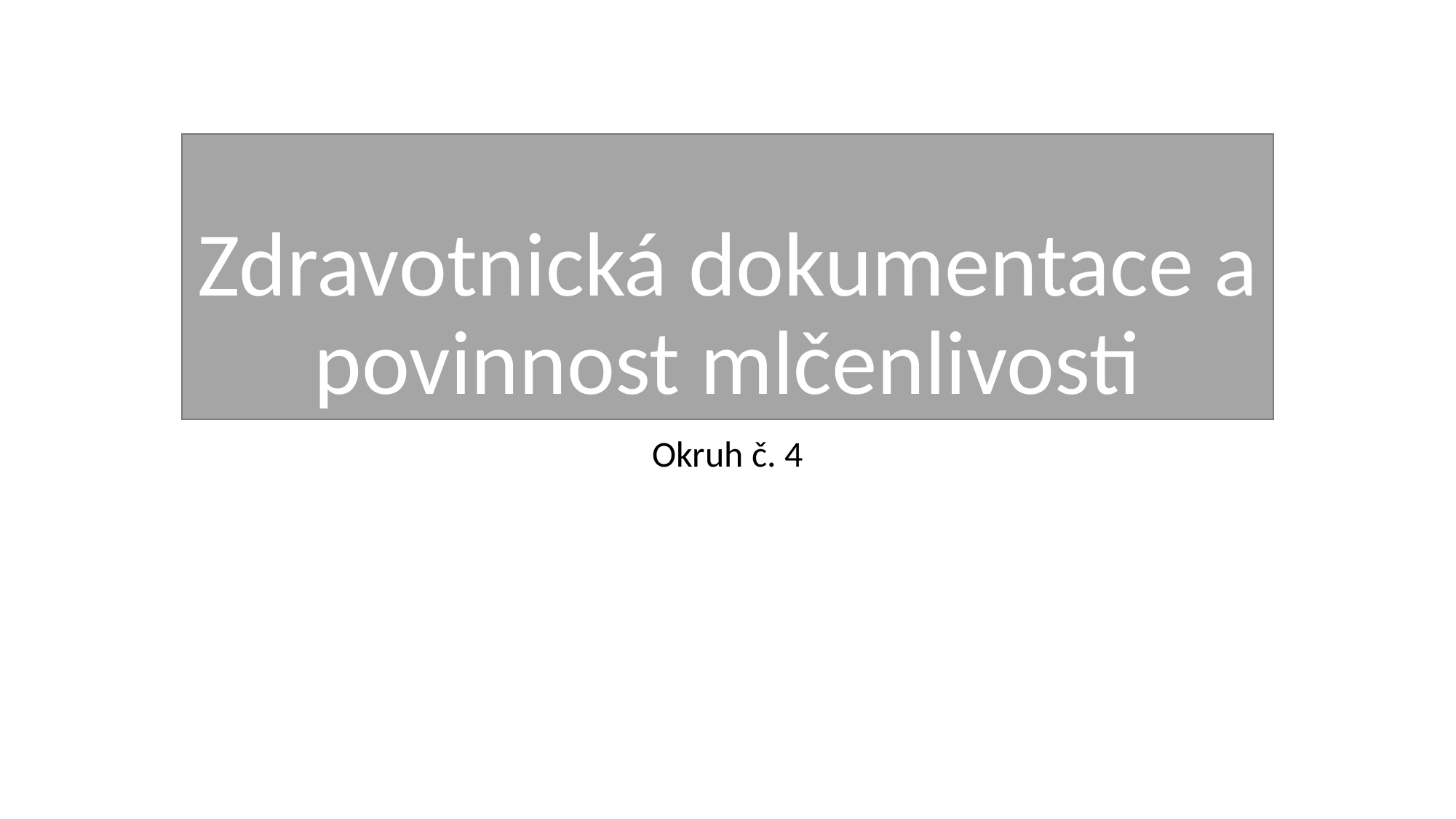

# Zdravotnická dokumentace a povinnost mlčenlivosti
Okruh č. 4